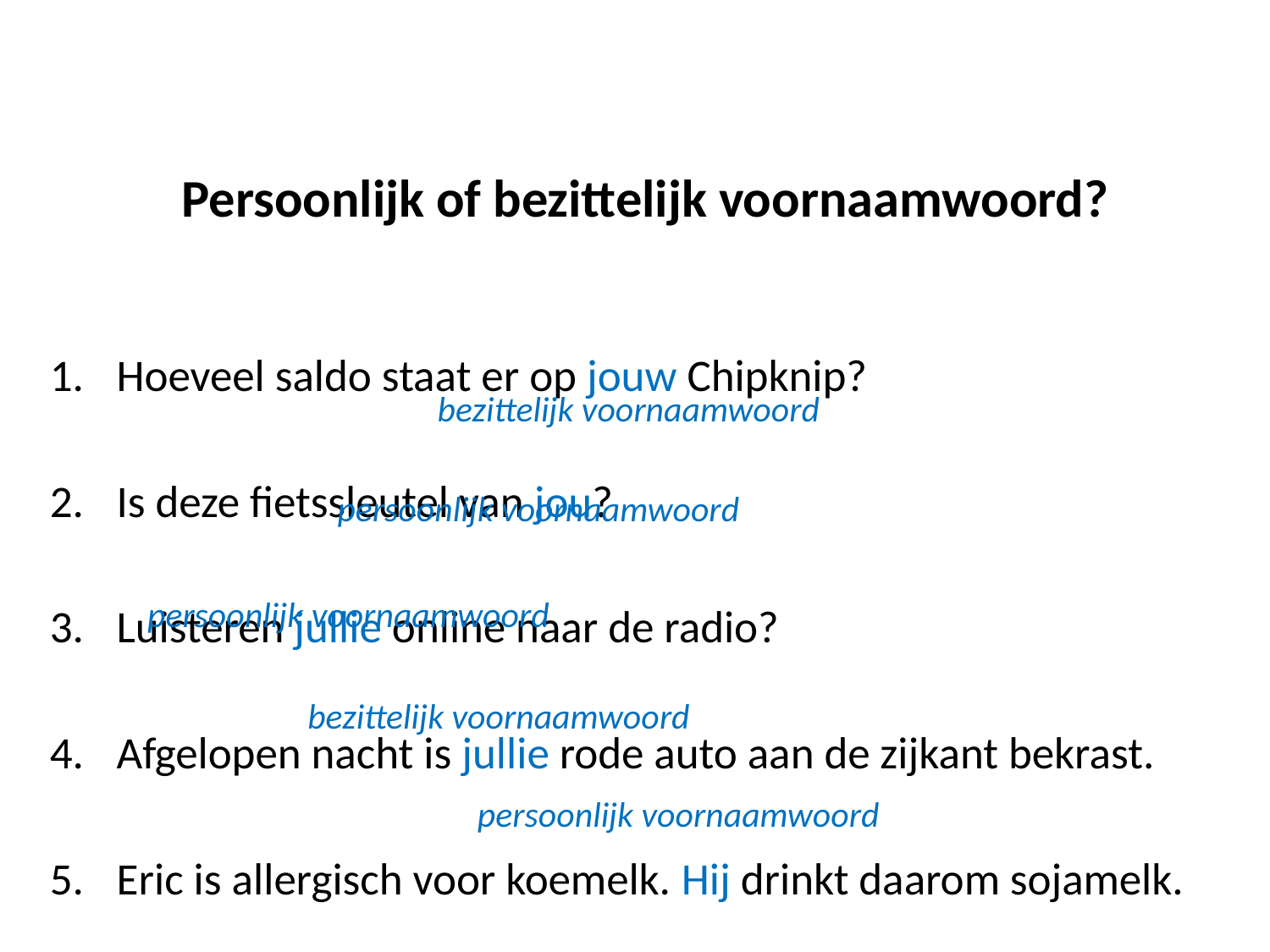

# Persoonlijk of bezittelijk voornaamwoord?

Hoeveel saldo staat er op jouw Chipknip?

Is deze fietssleutel van jou?

Luisteren jullie online naar de radio?

Afgelopen nacht is jullie rode auto aan de zijkant bekrast.

Eric is allergisch voor koemelk. Hij drinkt daarom sojamelk.

bezittelijk voornaamwoord
persoonlijk voornaamwoord
persoonlijk voornaamwoord
     bezittelijk voornaamwoord
persoonlijk voornaamwoord